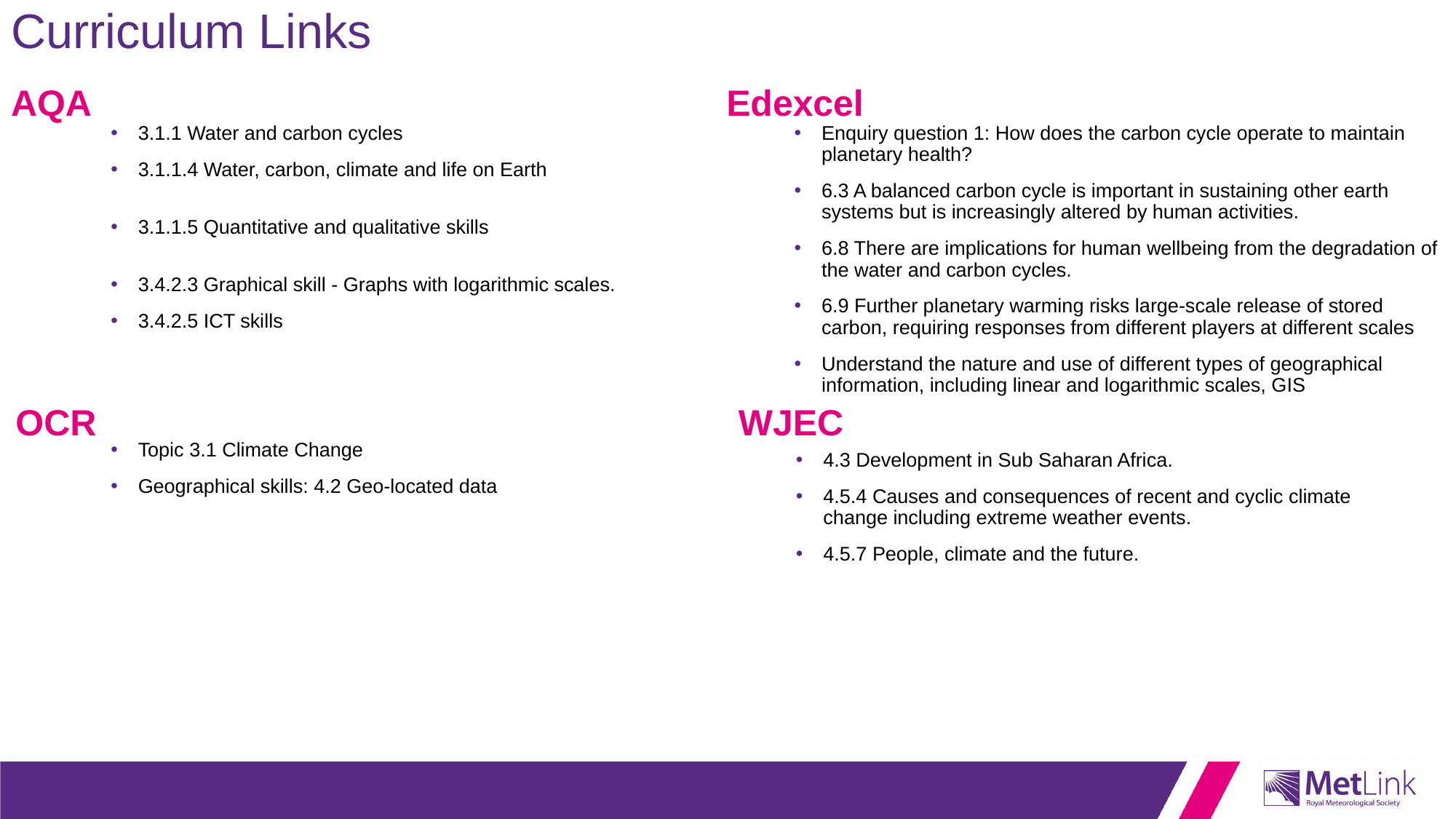

# Curriculum Links
AQA
Edexcel
3.1.1 Water and carbon cycles
3.1.1.4 Water, carbon, climate and life on Earth
3.1.1.5 Quantitative and qualitative skills
3.4.2.3 Graphical skill - Graphs with logarithmic scales.
3.4.2.5 ICT skills
Enquiry question 1: How does the carbon cycle operate to maintain
planetary health?
6.3 A balanced carbon cycle is important in sustaining other earth systems but is increasingly altered by human activities.
6.8 There are implications for human wellbeing from the degradation of
the water and carbon cycles.
6.9 Further planetary warming risks large-scale release of stored carbon, requiring responses from different players at different scales
Understand the nature and use of different types of geographical information, including linear and logarithmic scales, GIS
OCR
WJEC
Topic 3.1 Climate Change
Geographical skills: 4.2 Geo-located data
4.3 Development in Sub Saharan Africa.
4.5.4 Causes and consequences of recent and cyclic climate change including extreme weather events.
4.5.7 People, climate and the future.